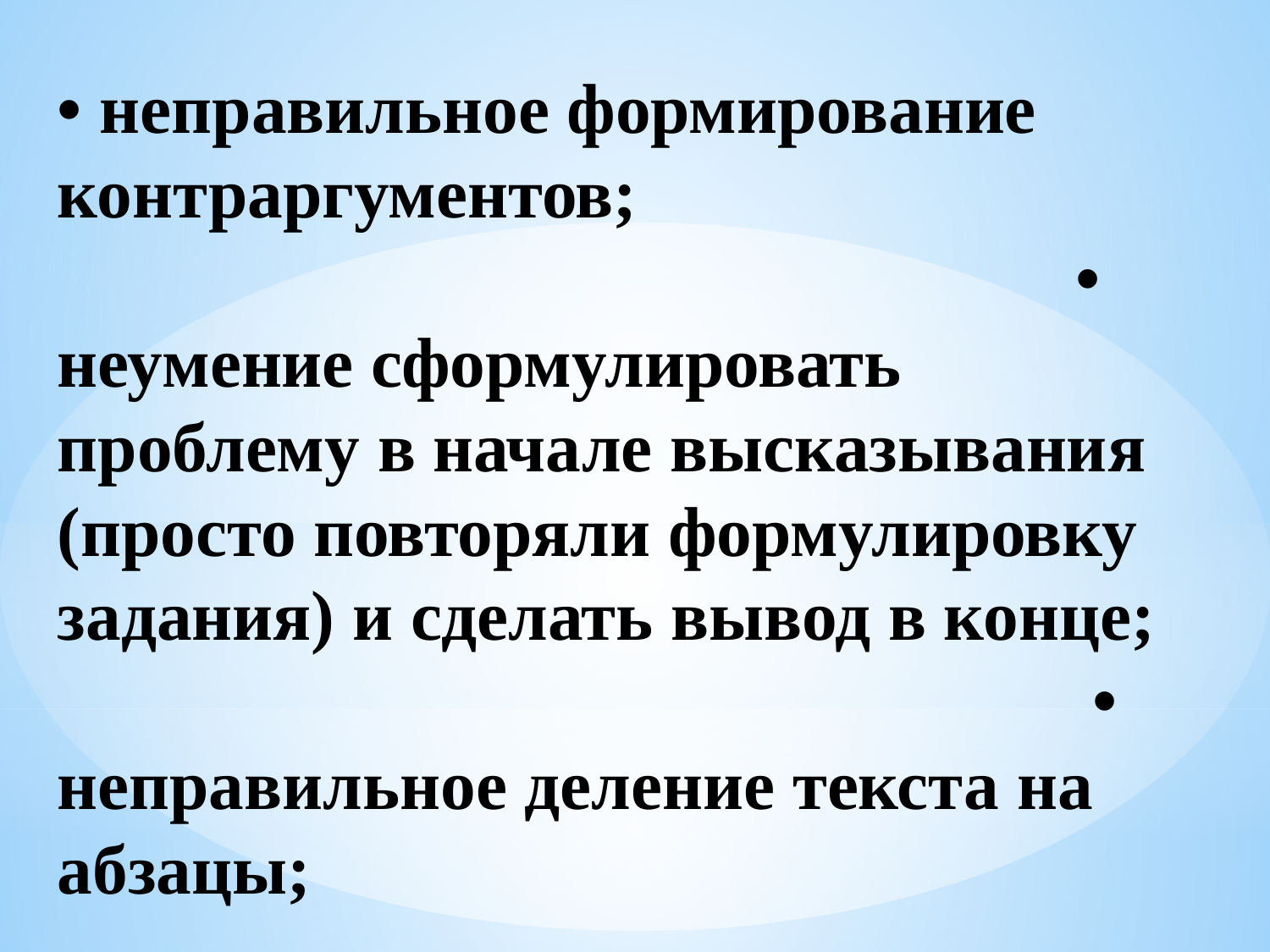

• неправильное формирование контраргументов;                                                                                          • неумение сформулировать проблему в начале высказывания (просто повторяли формулировку задания) и сделать вывод в конце;                                                              • неправильное деление текста на абзацы;